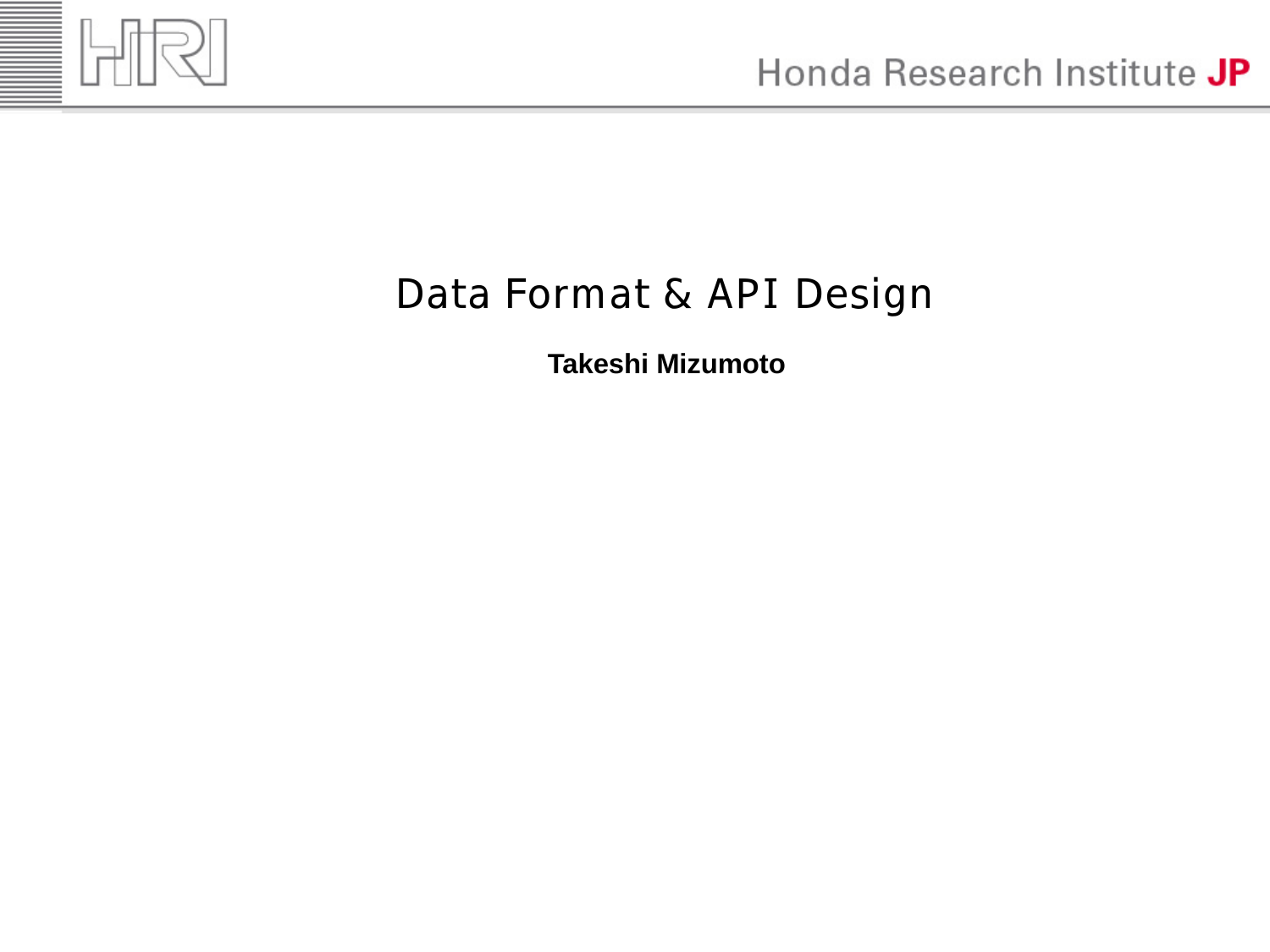

# Data Format & API Design
Takeshi Mizumoto